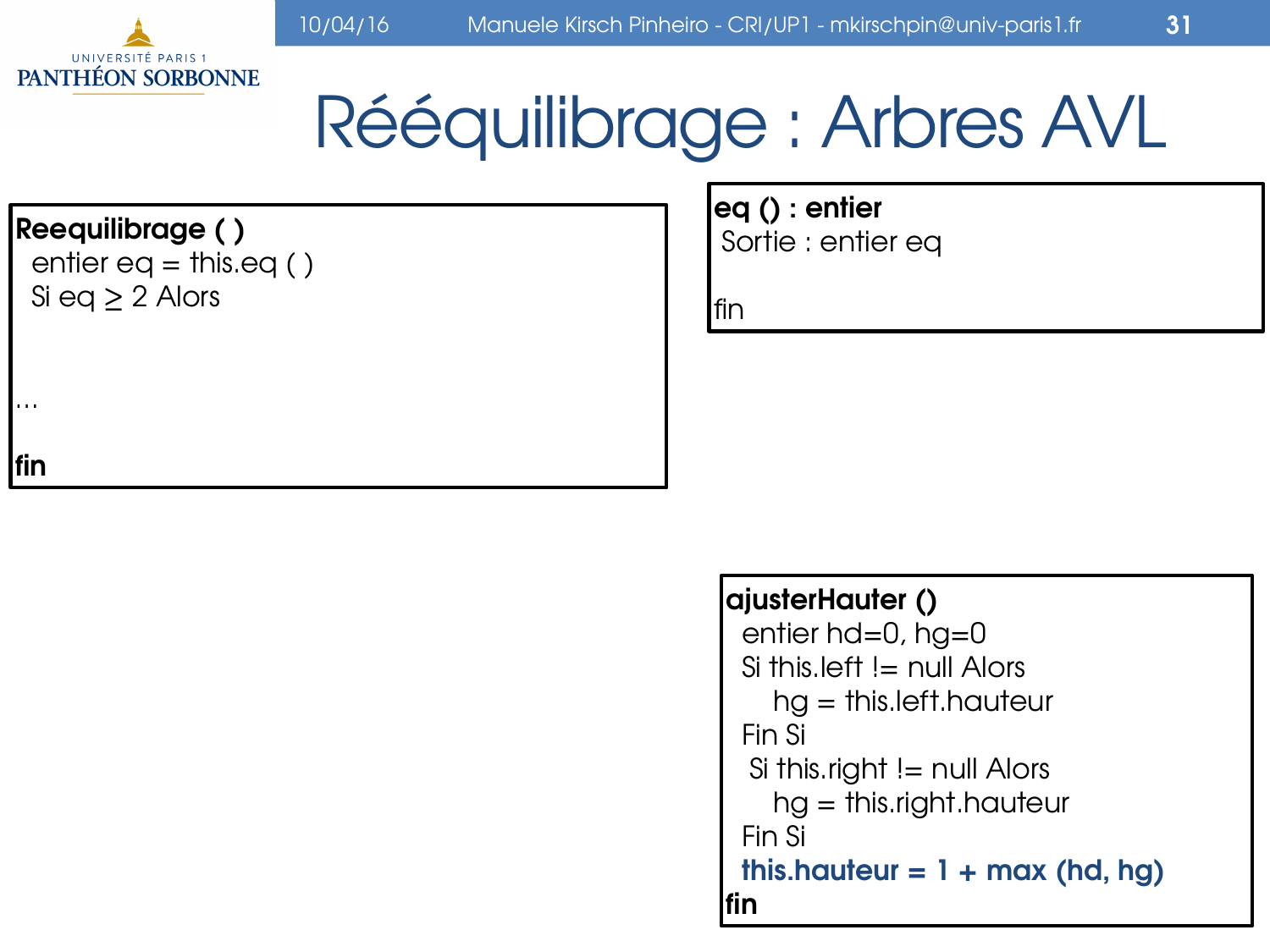

10/04/16
Manuele Kirsch Pinheiro - CRI/UP1 - mkirschpin@univ-paris1.fr
31
# Rééquilibrage : Arbres AVL
eq () : entier
 Sortie : entier eq

fin
Reequilibrage ( )
  entier eq = this.eq ( )
  Si eq ≥ 2 Alors

…

fin
ajusterHauter ()
  entier hd=0, hg=0
  Si this.left != null Alors
      hg = this.left.hauteur
  Fin Si
   Si this.right != null Alors
      hg = this.right.hauteur
  Fin Si
  this.hauteur = 1 + max (hd, hg)
fin